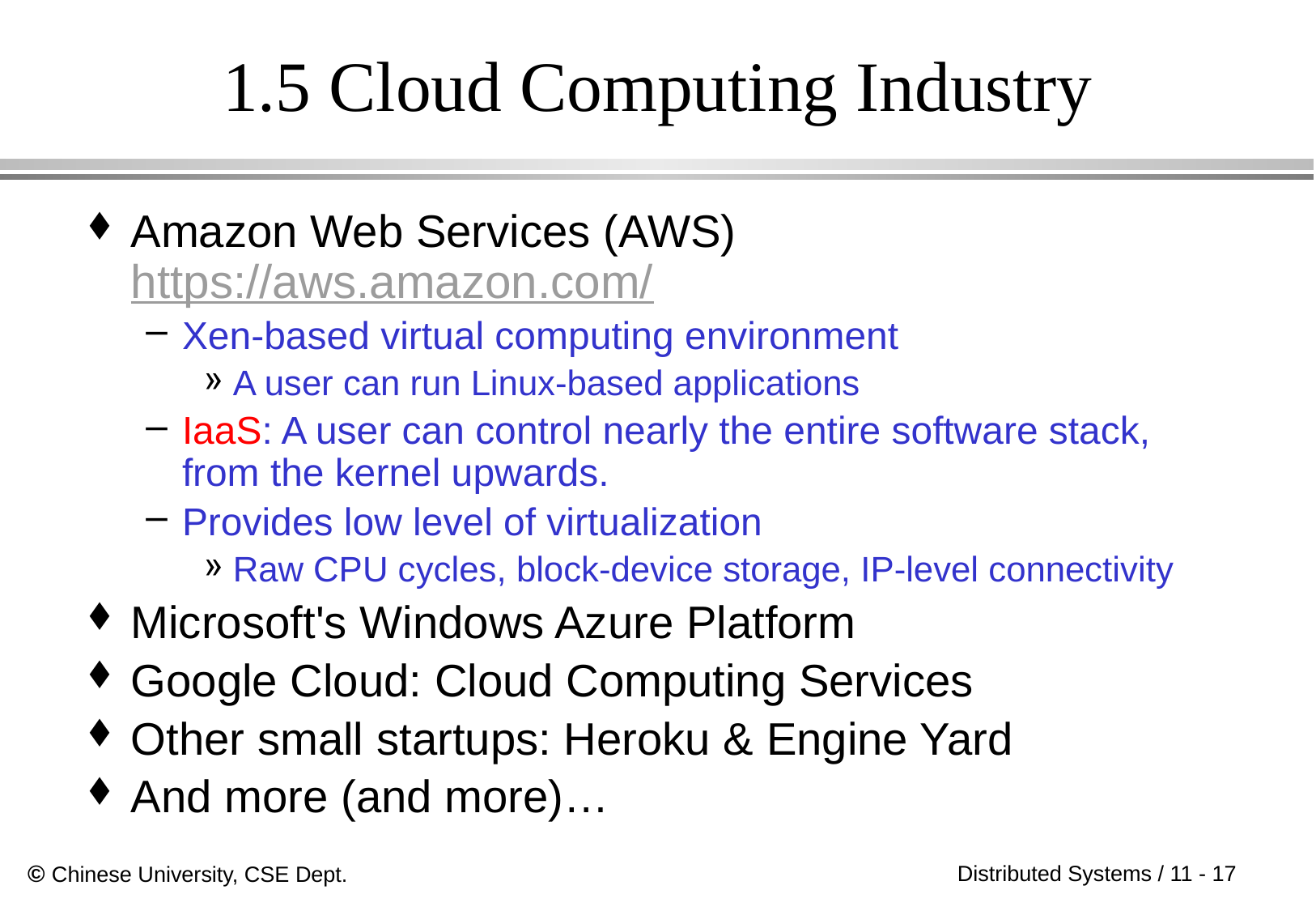

# 1.5 Cloud Computing Industry
Amazon Web Services (AWS) https://aws.amazon.com/
Xen-based virtual computing environment
A user can run Linux-based applications
IaaS: A user can control nearly the entire software stack, from the kernel upwards.
Provides low level of virtualization
Raw CPU cycles, block-device storage, IP-level connectivity
Microsoft's Windows Azure Platform
Google Cloud: Cloud Computing Services
Other small startups: Heroku & Engine Yard
And more (and more)…